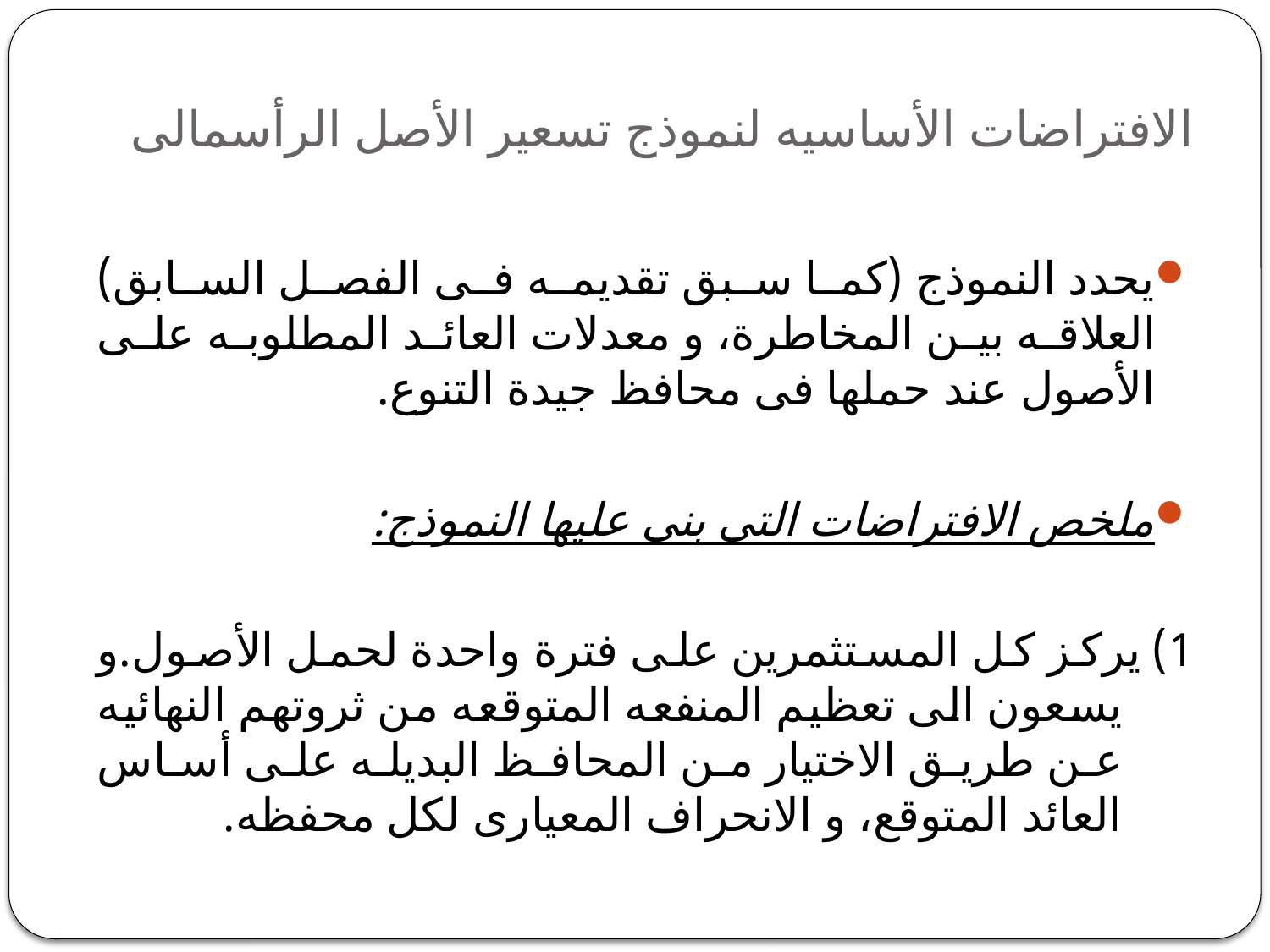

# الافتراضات الأساسيه لنموذج تسعير الأصل الرأسمالى
يحدد النموذج (كما سبق تقديمه فى الفصل السابق) العلاقه بين المخاطرة، و معدلات العائد المطلوبه على الأصول عند حملها فى محافظ جيدة التنوع.

ملخص الافتراضات التى بنى عليها النموذج:

1) يركز كل المستثمرين على فترة واحدة لحمل الأصول.و يسعون الى تعظيم المنفعه المتوقعه من ثروتهم النهائيه عن طريق الاختيار من المحافظ البديله على أساس العائد المتوقع، و الانحراف المعيارى لكل محفظه.